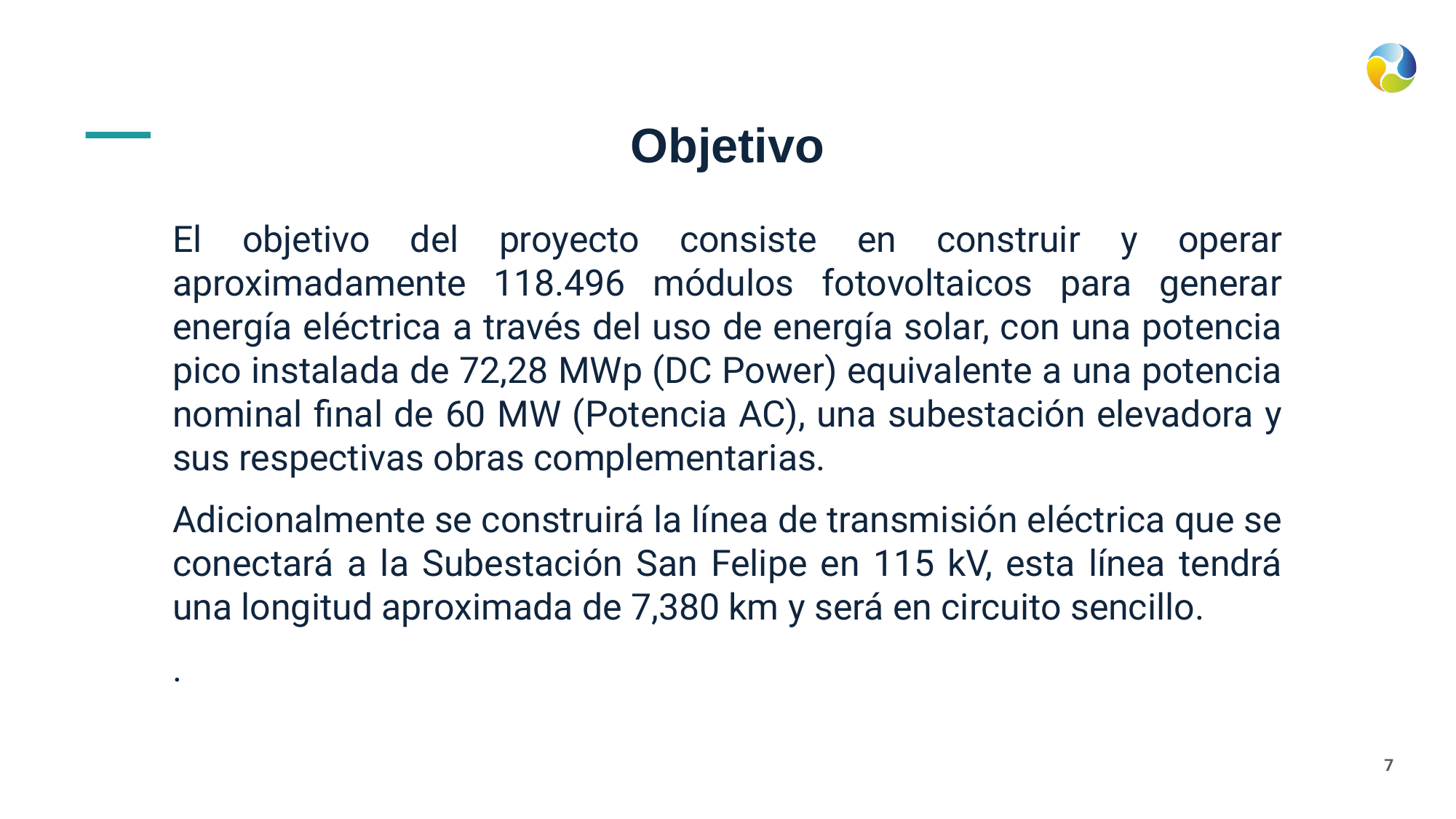

# Objetivo
El objetivo del proyecto consiste en construir y operar aproximadamente 118.496 módulos fotovoltaicos para generar energía eléctrica a través del uso de energía solar, con una potencia pico instalada de 72,28 MWp (DC Power) equivalente a una potencia nominal final de 60 MW (Potencia AC), una subestación elevadora y sus respectivas obras complementarias.
Adicionalmente se construirá la línea de transmisión eléctrica que se conectará a la Subestación San Felipe en 115 kV, esta línea tendrá una longitud aproximada de 7,380 km y será en circuito sencillo.
.